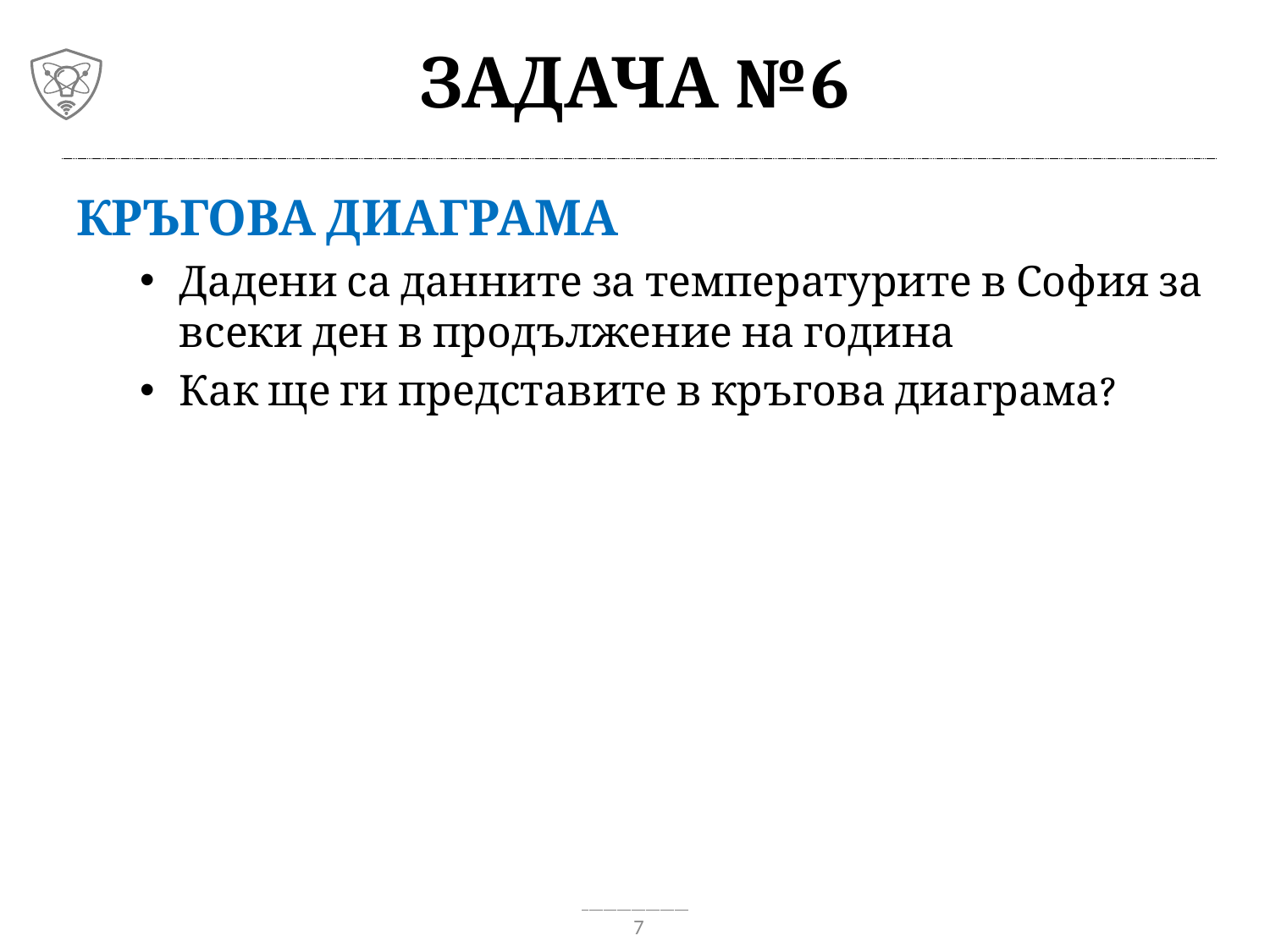

# Задача №6
Кръгова диаграма
Дадени са данните за температурите в София за всеки ден в продължение на година
Как ще ги представите в кръгова диаграма?
7